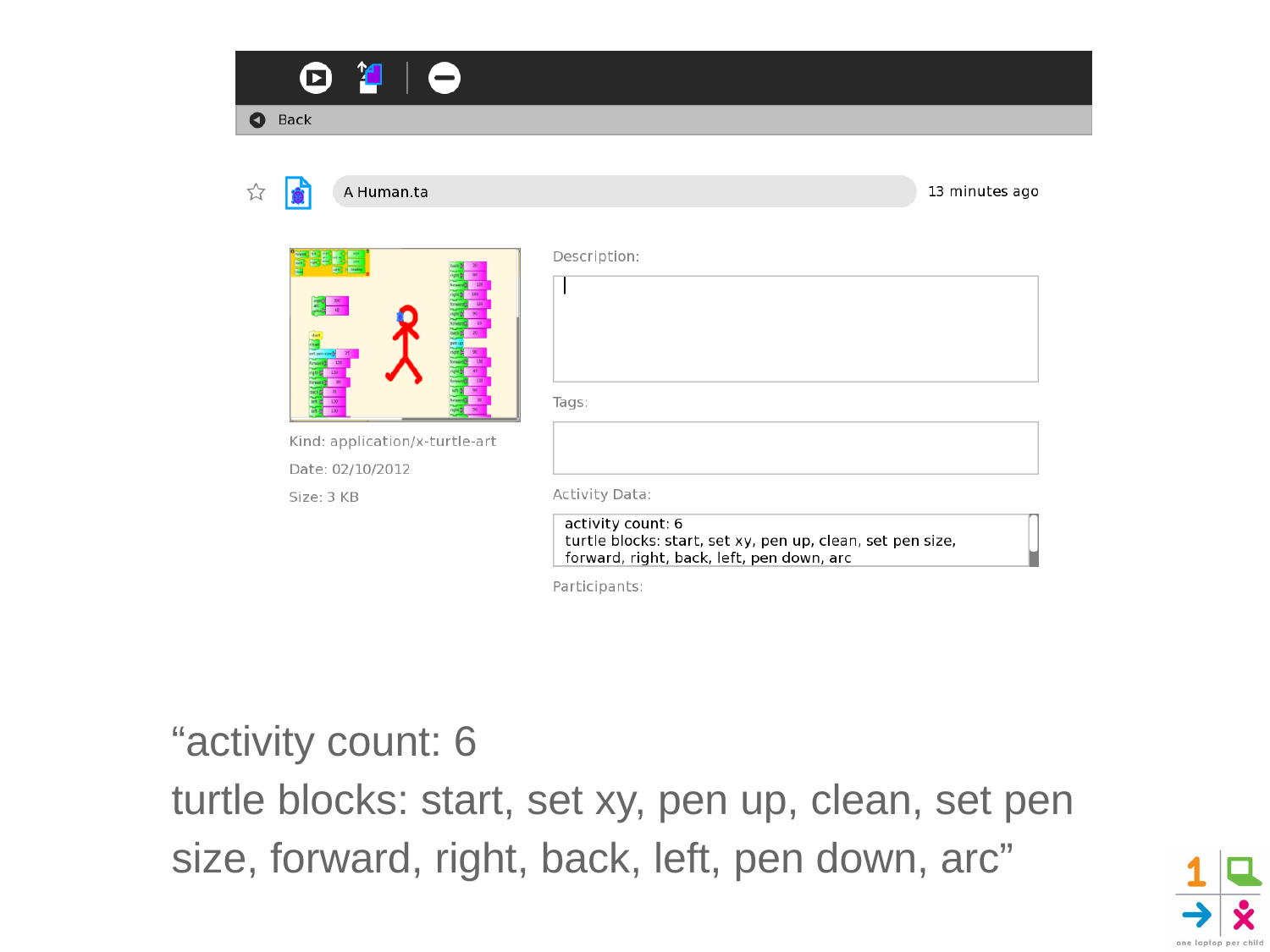

“activity count: 6
turtle blocks: start, set xy, pen up, clean, set pen size, forward, right, back, left, pen down, arc”